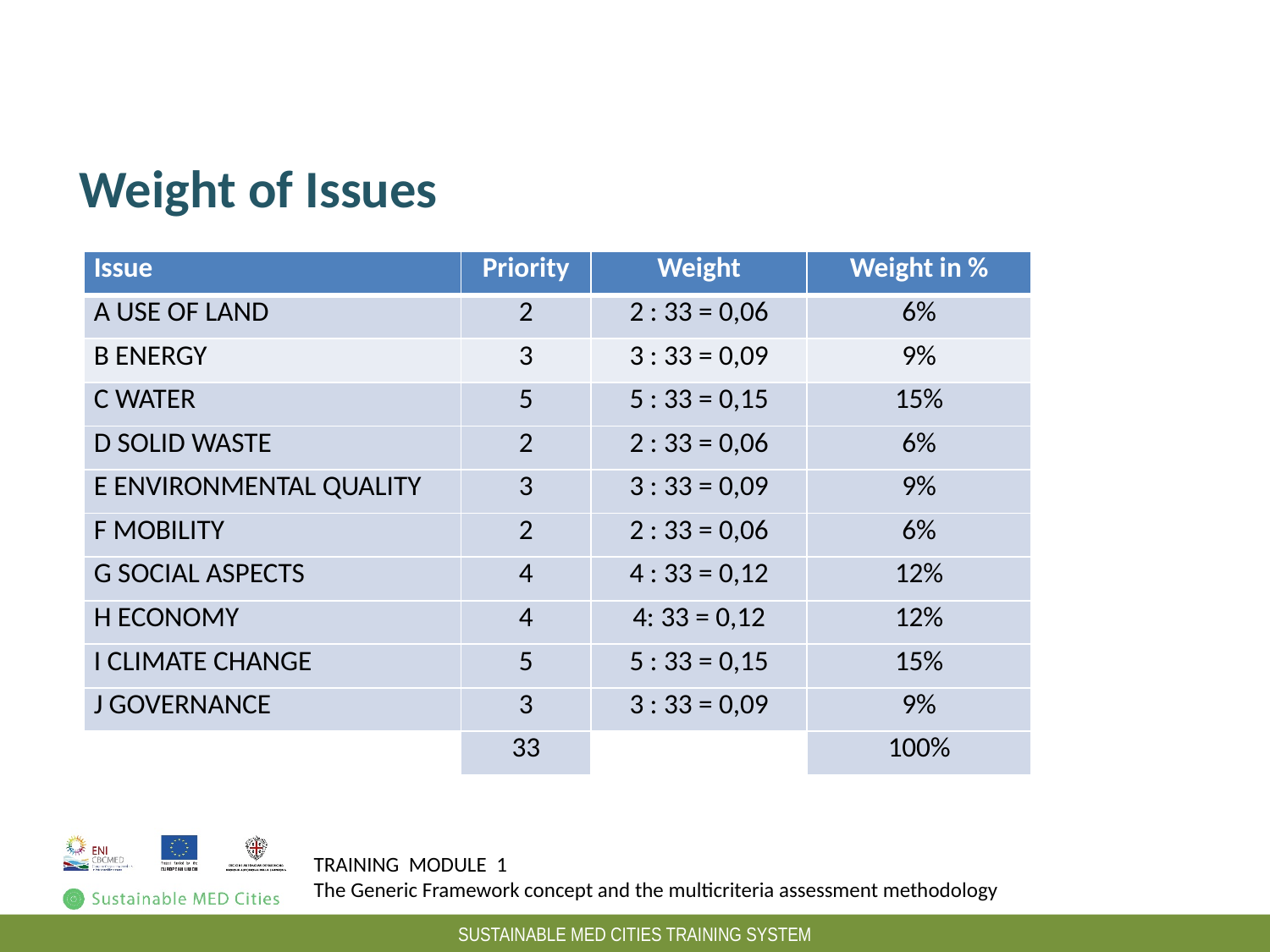

Peso dei criteri in una categoria: esempio
Weight of Issues

| Issue | Priority | Weight | Weight in % |
| --- | --- | --- | --- |
| A USE OF LAND | 2 | 2 : 33 = 0,06 | 6% |
| B ENERGY | 3 | 3 : 33 = 0,09 | 9% |
| C WATER | 5 | 5 : 33 = 0,15 | 15% |
| D SOLID WASTE | 2 | 2 : 33 = 0,06 | 6% |
| E ENVIRONMENTAL QUALITY | 3 | 3 : 33 = 0,09 | 9% |
| F MOBILITY | 2 | 2 : 33 = 0,06 | 6% |
| G SOCIAL ASPECTS | 4 | 4 : 33 = 0,12 | 12% |
| H ECONOMY | 4 | 4: 33 = 0,12 | 12% |
| I CLIMATE CHANGE | 5 | 5 : 33 = 0,15 | 15% |
| J GOVERNANCE | 3 | 3 : 33 = 0,09 | 9% |
|  | 33 |  | 100% |
|  |  |  |  |